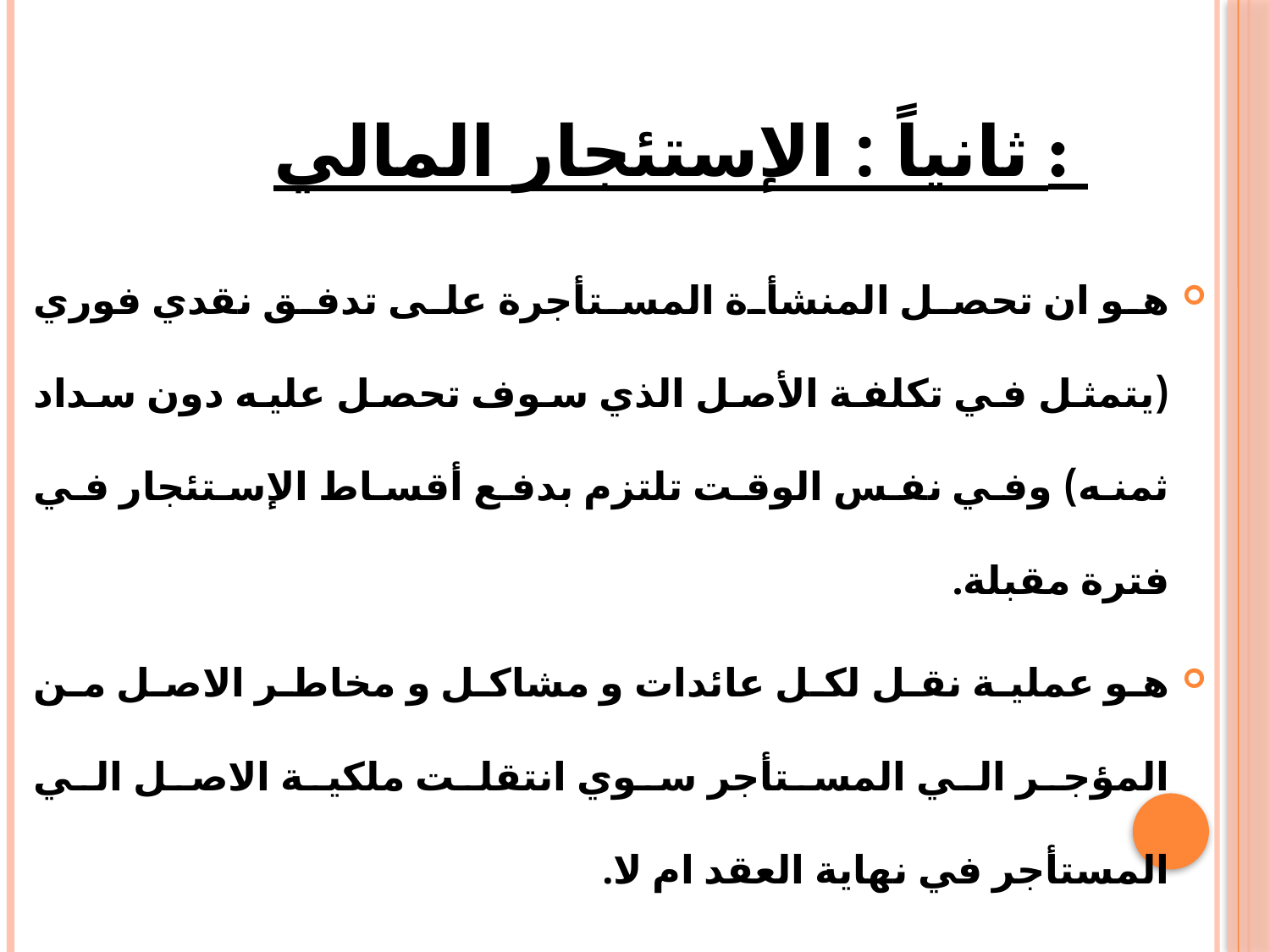

# ثانياً : الإستئجار المالي :
هو ان تحصل المنشأة المستأجرة على تدفق نقدي فوري (يتمثل في تكلفة الأصل الذي سوف تحصل عليه دون سداد ثمنه) وفي نفس الوقت تلتزم بدفع أقساط الإستئجار في فترة مقبلة.
هو عملية نقل لكل عائدات و مشاكل و مخاطر الاصل من المؤجر الي المستأجر سوي انتقلت ملكية الاصل الي المستأجر في نهاية العقد ام لا.